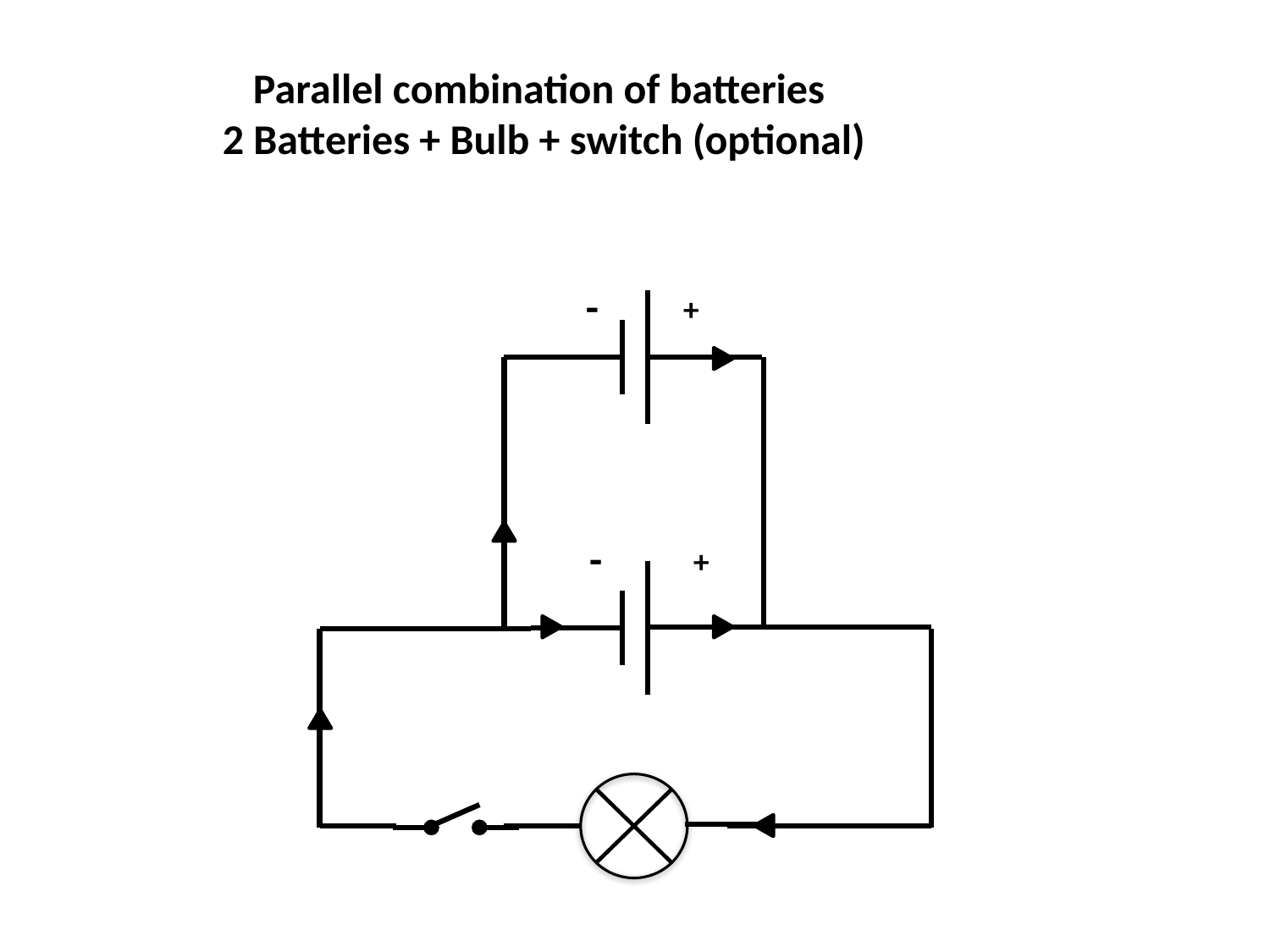

Parallel combination of batteries
 2 Batteries + Bulb + switch (optional)
-
+

-
+